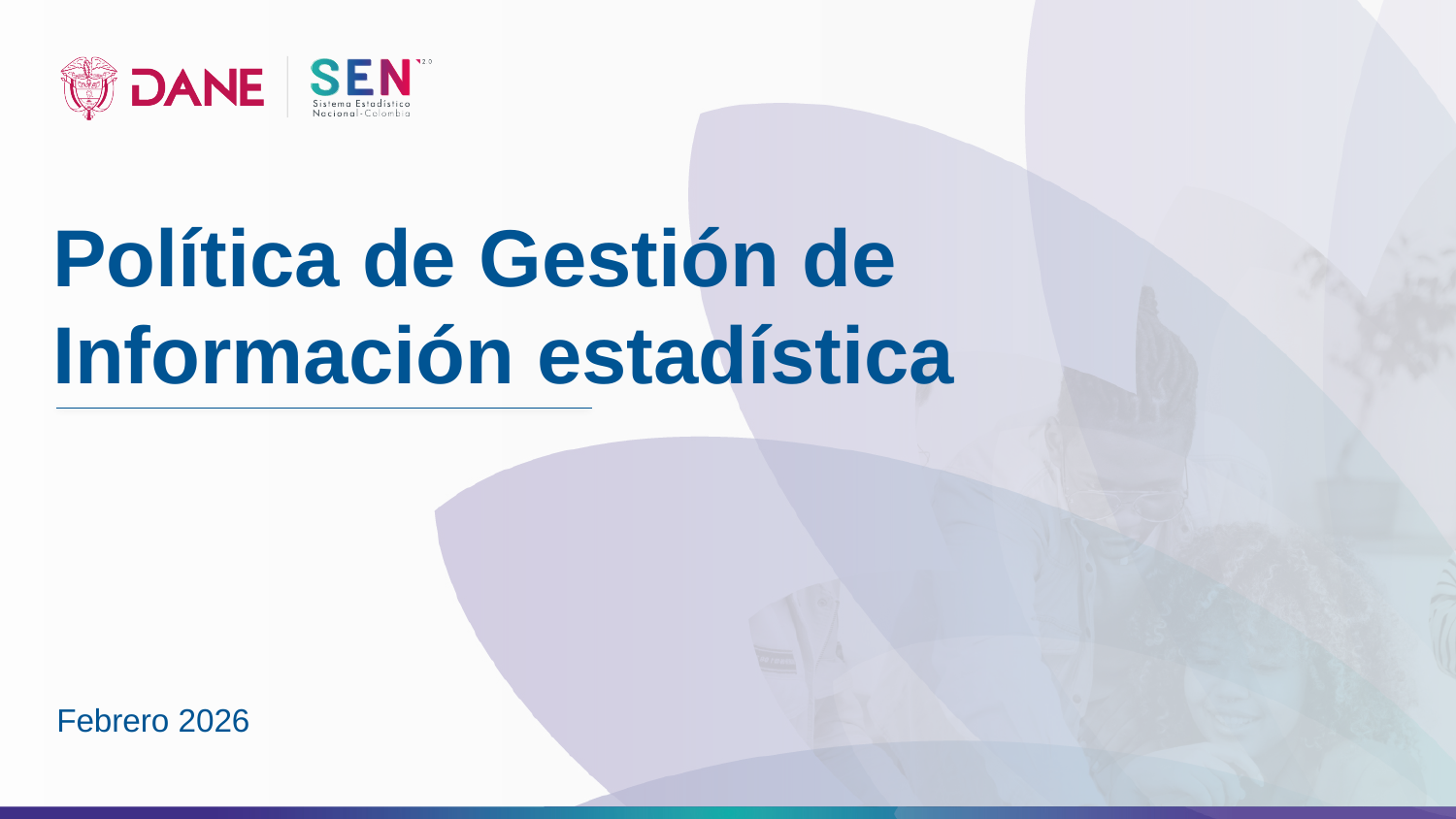

Política de Gestión de Información estadística
Febrero 2026